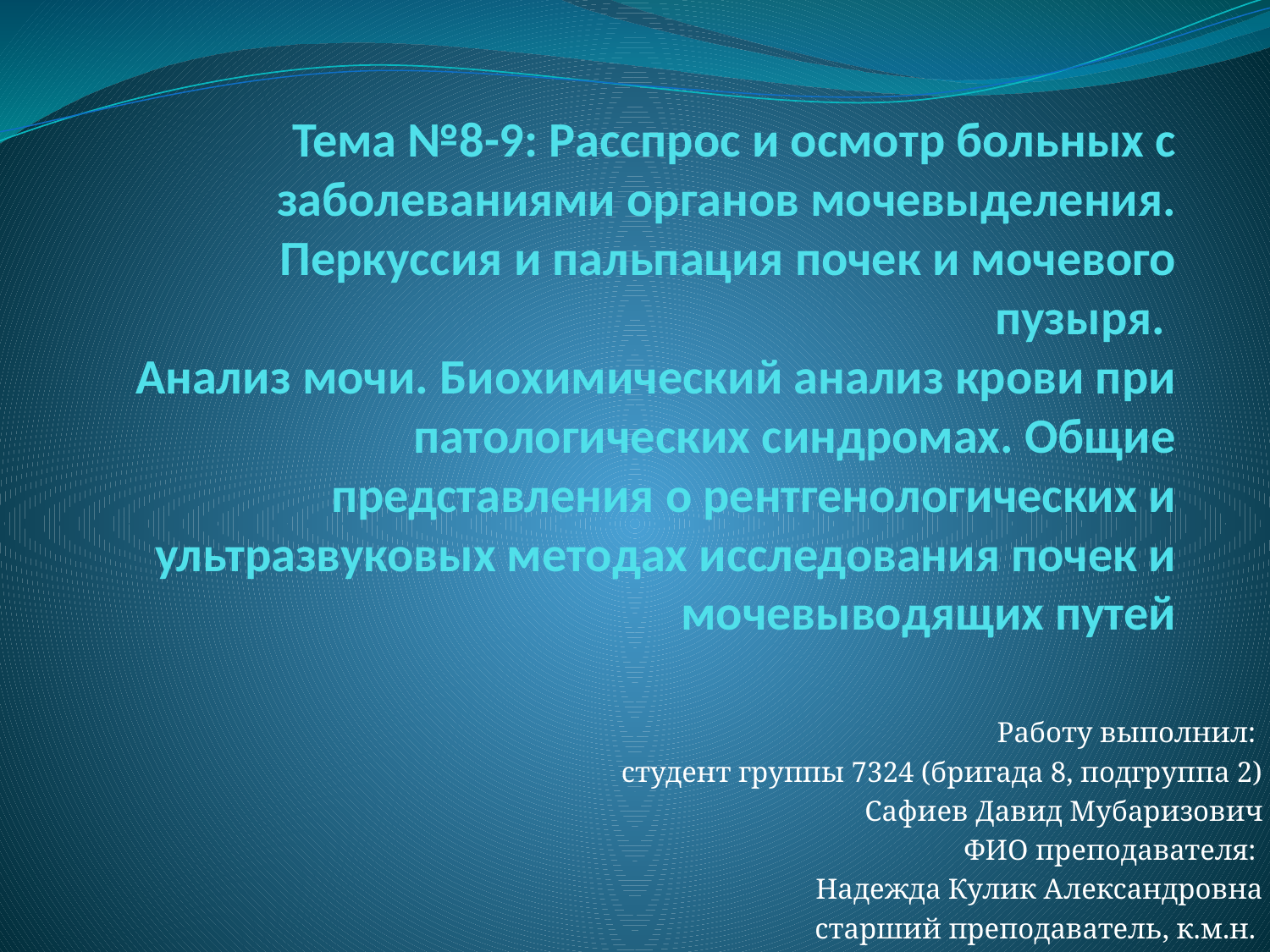

# Тема №8-9: Расспрос и осмотр больных с заболеваниями органов мочевыделения. Перкуссия и пальпация почек и мочевого пузыря. Анализ мочи. Биохимический анализ крови при патологических синдромах. Общие представления о рентгенологических и ультразвуковых методах исследования почек и мочевыводящих путей
Работу выполнил:
студент группы 7324 (бригада 8, подгруппа 2)
 Сафиев Давид Мубаризович
ФИО преподавателя:
Надежда Кулик Александровна
старший преподаватель, к.м.н.